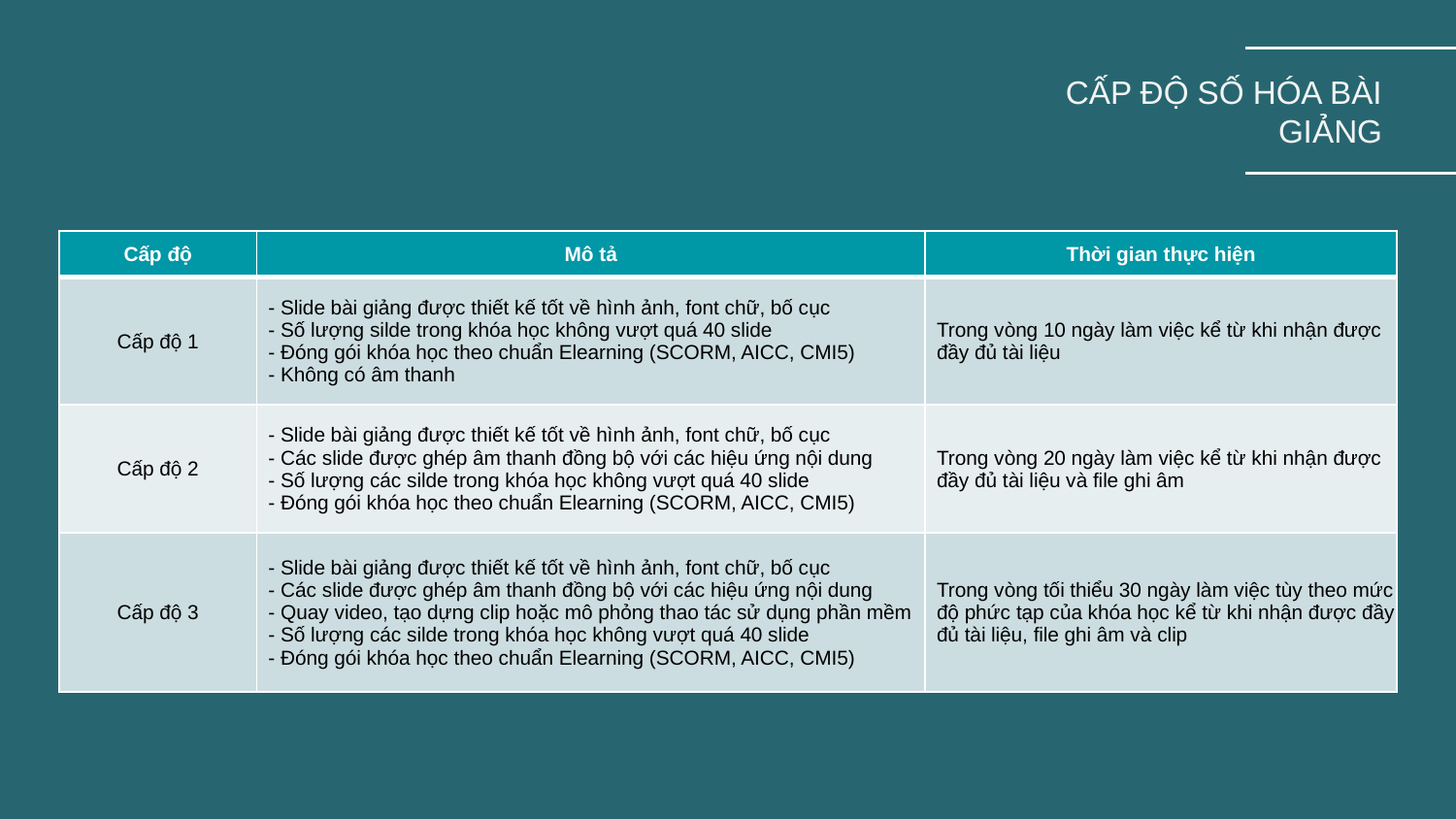

# CẤP ĐỘ SỐ HÓA BÀI GIẢNG
| Cấp độ | Mô tả | Thời gian thực hiện |
| --- | --- | --- |
| Cấp độ 1 | - Slide bài giảng được thiết kế tốt về hình ảnh, font chữ, bố cục - Số lượng silde trong khóa học không vượt quá 40 slide - Đóng gói khóa học theo chuẩn Elearning (SCORM, AICC, CMI5) - Không có âm thanh | Trong vòng 10 ngày làm việc kể từ khi nhận được đầy đủ tài liệu |
| Cấp độ 2 | - Slide bài giảng được thiết kế tốt về hình ảnh, font chữ, bố cục - Các slide được ghép âm thanh đồng bộ với các hiệu ứng nội dung - Số lượng các silde trong khóa học không vượt quá 40 slide - Đóng gói khóa học theo chuẩn Elearning (SCORM, AICC, CMI5) | Trong vòng 20 ngày làm việc kể từ khi nhận được đầy đủ tài liệu và file ghi âm |
| Cấp độ 3 | - Slide bài giảng được thiết kế tốt về hình ảnh, font chữ, bố cục - Các slide được ghép âm thanh đồng bộ với các hiệu ứng nội dung - Quay video, tạo dựng clip hoặc mô phỏng thao tác sử dụng phần mềm - Số lượng các silde trong khóa học không vượt quá 40 slide - Đóng gói khóa học theo chuẩn Elearning (SCORM, AICC, CMI5) | Trong vòng tối thiểu 30 ngày làm việc tùy theo mức độ phức tạp của khóa học kể từ khi nhận được đầy đủ tài liệu, file ghi âm và clip |